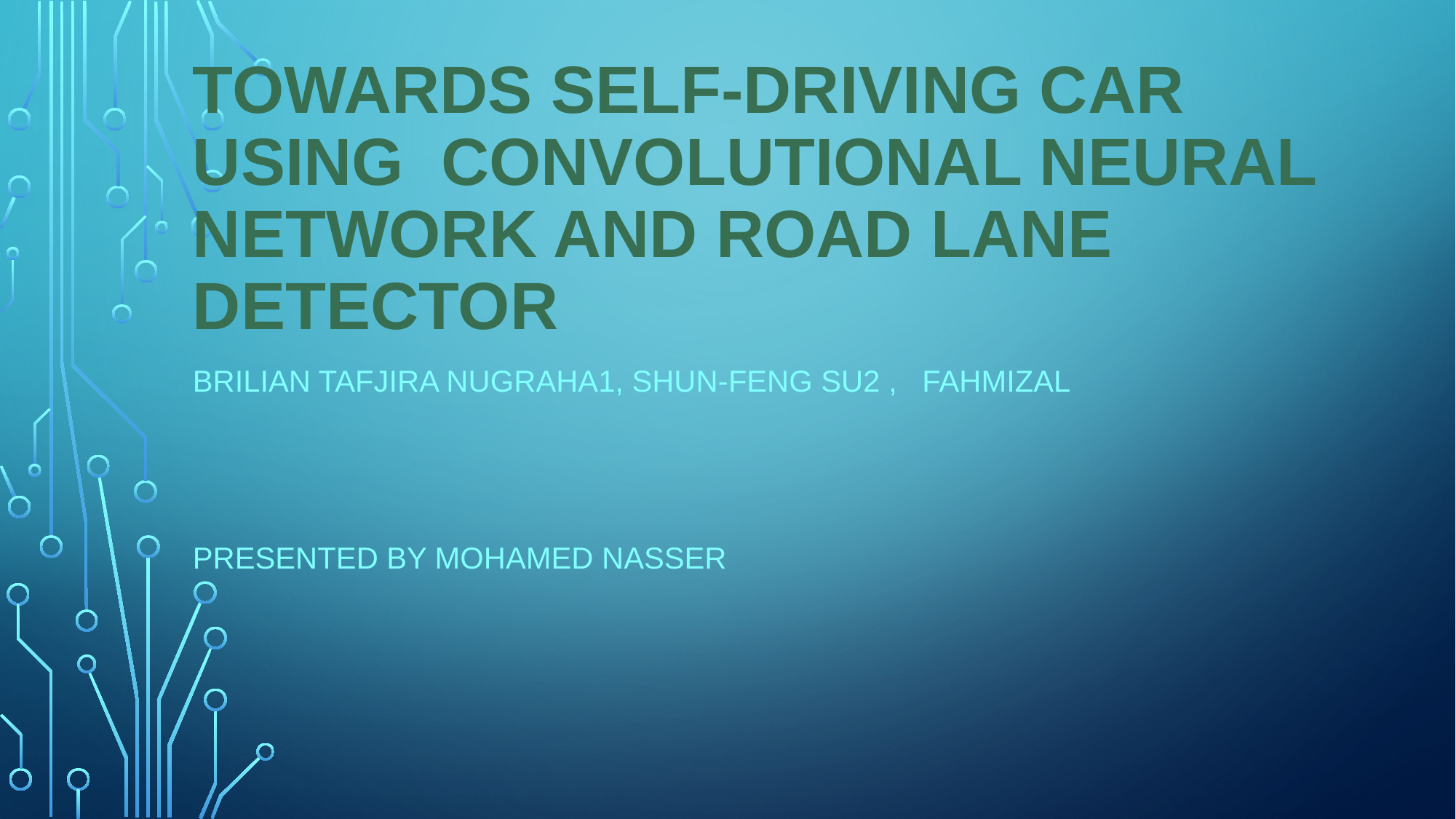

# Towards Self-driving Car Using  Convolutional Neural Network and Road Lane Detector
Brilian Tafjira Nugraha1, Shun-Feng Su2 ,   Fahmizal

Presented by Mohamed Nasser